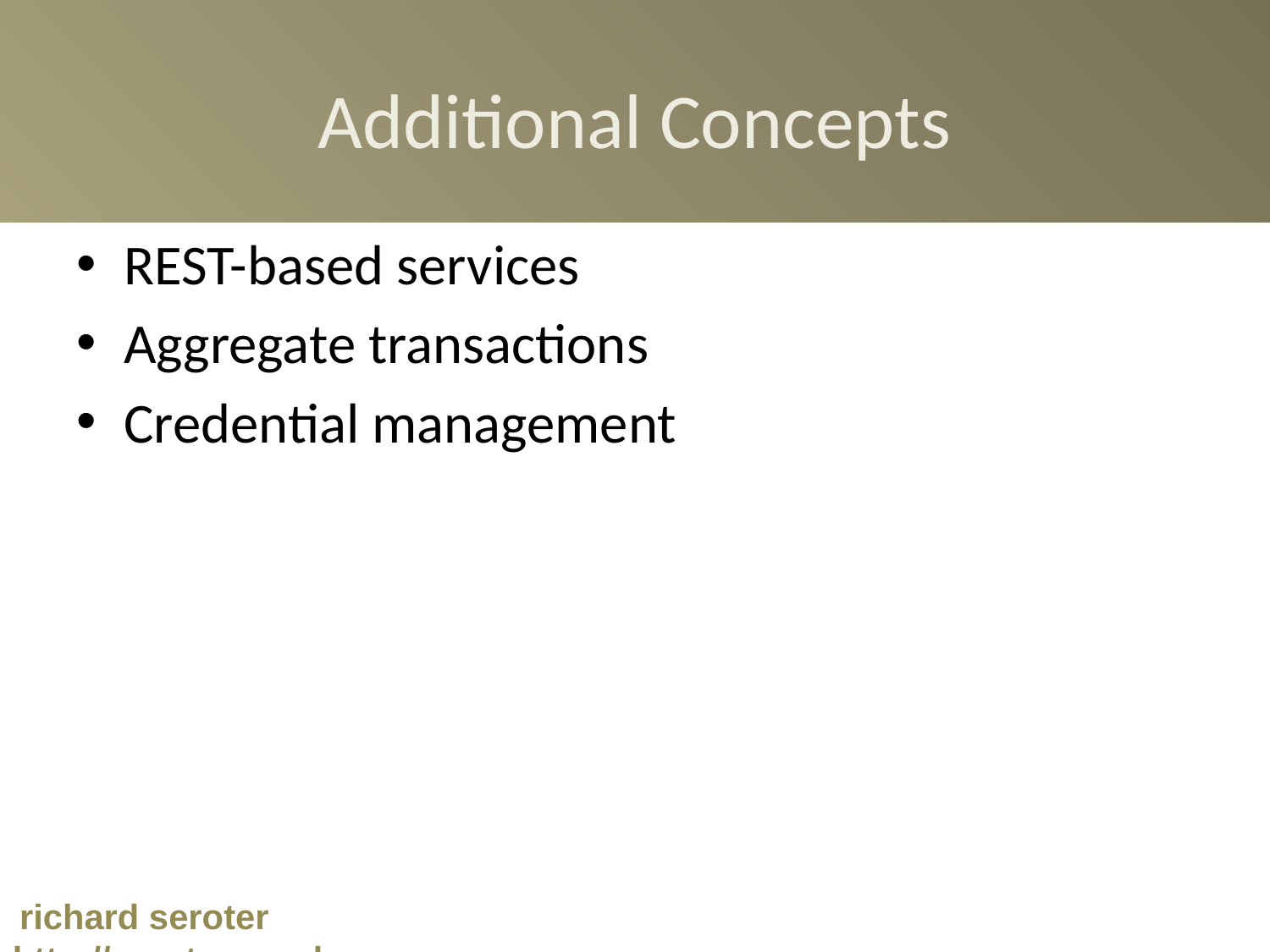

# Additional Concepts
REST-based services
Aggregate transactions
Credential management
 richard seroter                                                                             http://seroter.wordpress.com